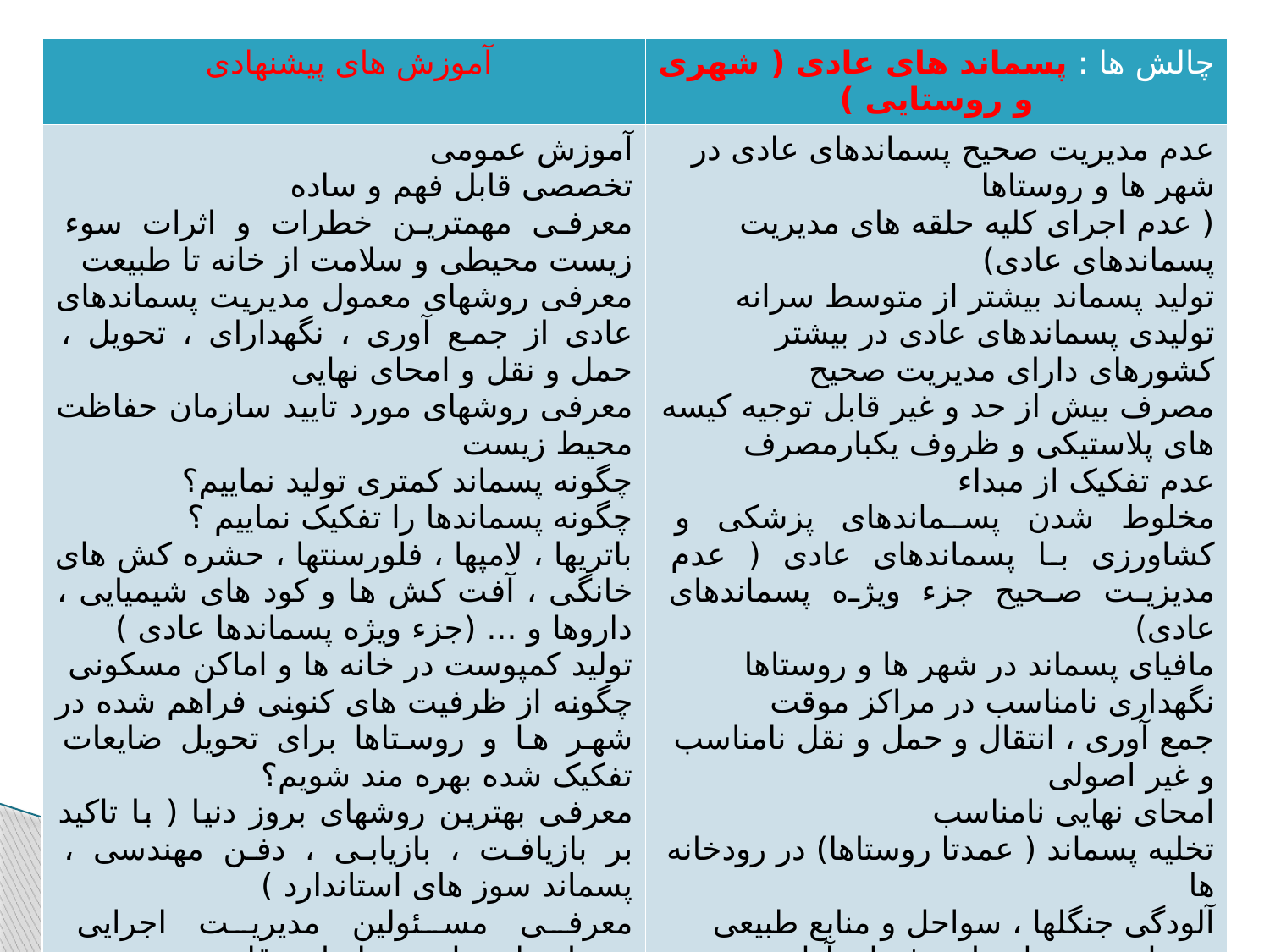

| آموزش های پیشنهادی | چالش ها : پسماند های عادی ( شهری و روستایی ) |
| --- | --- |
| آموزش عمومی تخصصی قابل فهم و ساده معرفی مهمترین خطرات و اثرات سوء زیست محیطی و سلامت از خانه تا طبیعت معرفی روشهای معمول مدیریت پسماندهای عادی از جمع آوری ، نگهدارای ، تحویل ، حمل و نقل و امحای نهایی معرفی روشهای مورد تایید سازمان حفاظت محیط زیست چگونه پسماند کمتری تولید نماییم؟ چگونه پسماندها را تفکیک نماییم ؟ باتریها ، لامپها ، فلورسنتها ، حشره کش های خانگی ، آفت کش ها و کود های شیمیایی ، داروها و ... (جزء ویژه پسماندها عادی ) تولید کمپوست در خانه ها و اماکن مسکونی چگونه از ظرفیت های کنونی فراهم شده در شهر ها و روستاها برای تحویل ضایعات تفکیک شده بهره مند شویم؟ معرفی بهترین روشهای بروز دنیا ( با تاکید بر بازیافت ، بازیابی ، دفن مهندسی ، پسماند سوز های استاندارد ) معرفی مسئولین مدیریت اجرایی پسماندهای عادی بر اساس قانون آشنایی با قوانین ( مهمترین مواد قانونی قابل استناد) و نحوه پیگیری موضوع تا حصول نتیجه | عدم مدیریت صحیح پسماندهای عادی در شهر ها و روستاها ( عدم اجرای کلیه حلقه های مدیریت پسماندهای عادی) تولید پسماند بیشتر از متوسط سرانه تولیدی پسماندهای عادی در بیشتر کشورهای دارای مدیریت صحیح مصرف بیش از حد و غیر قابل توجیه کیسه های پلاستیکی و ظروف یکبارمصرف عدم تفکیک از مبداء مخلوط شدن پسماندهای پزشکی و کشاورزی با پسماندهای عادی ( عدم مدیزیت صحیح جزء ویژه پسماندهای عادی) مافیای پسماند در شهر ها و روستاها نگهداری نامناسب در مراکز موقت جمع آوری ، انتقال و حمل و نقل نامناسب و غیر اصولی امحای نهایی نامناسب تخلیه پسماند ( عمدتا روستاها) در رودخانه ها آلودگی جنگلها ، سواحل و منابع طبیعی سوزاندن پسماندها در فضای آزاد رها سازی پلاستیک ها در سواحل ، جنگلها و محدوده های شهرها و روستاها بوی نامناسب آلودگی منظر هدر رفت منابع و انرژی |